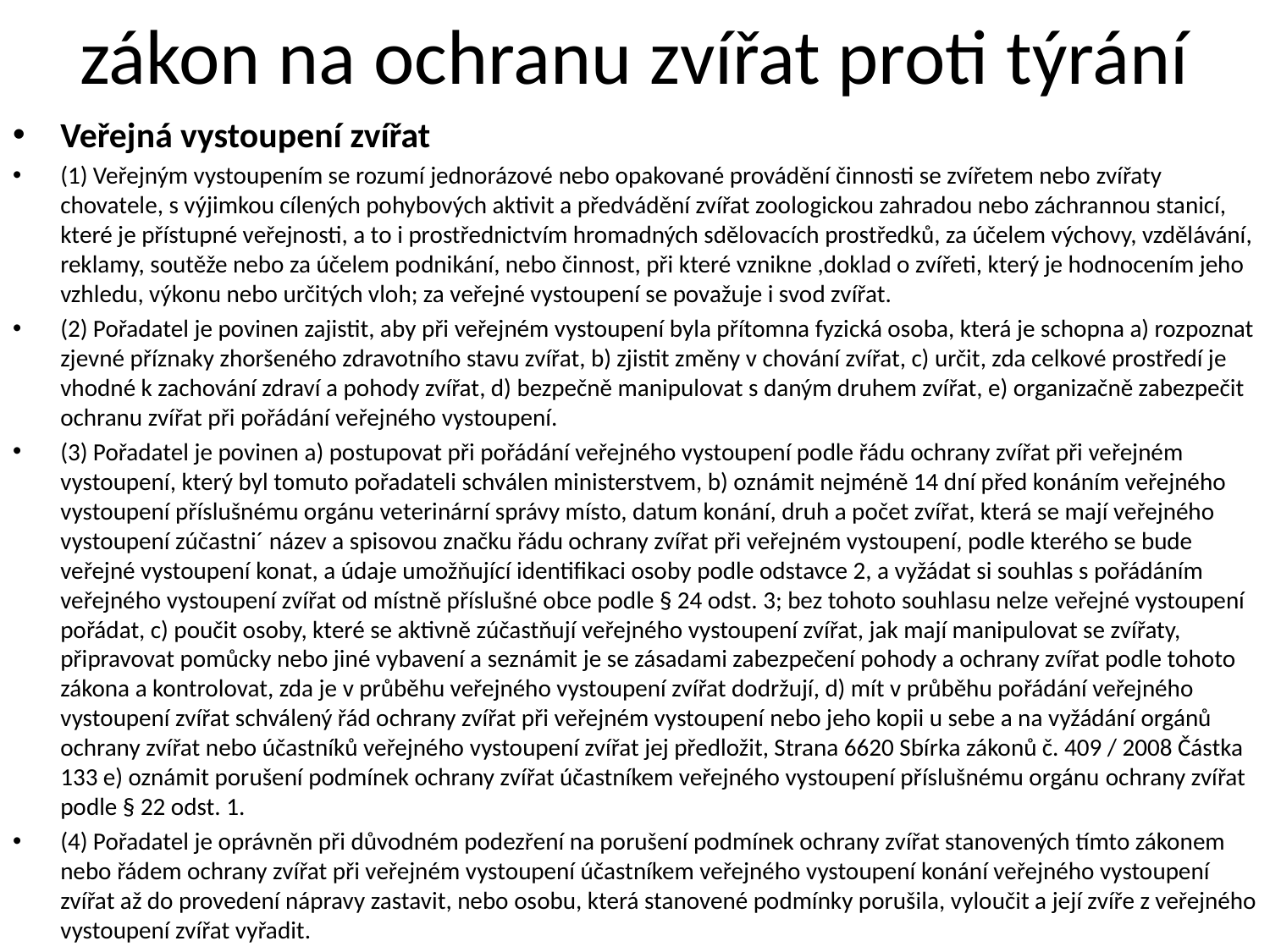

# zákon na ochranu zvířat proti týrání
Veřejná vystoupení zvířat
(1) Veřejným vystoupením se rozumí jednorázové nebo opakované provádění činnosti se zvířetem nebo zvířaty chovatele, s výjimkou cílených pohybových aktivit a předvádění zvířat zoologickou zahradou nebo záchrannou stanicí, které je přístupné veřejnosti, a to i prostřednictvím hromadných sdělovacích prostředků, za účelem výchovy, vzdělávání, reklamy, soutěže nebo za účelem podnikání, nebo činnost, při které vznikne ,doklad o zvířeti, který je hodnocením jeho vzhledu, výkonu nebo určitých vloh; za veřejné vystoupení se považuje i svod zvířat.
(2) Pořadatel je povinen zajistit, aby při veřejném vystoupení byla přítomna fyzická osoba, která je schopna a) rozpoznat zjevné příznaky zhoršeného zdravotního stavu zvířat, b) zjistit změny v chování zvířat, c) určit, zda celkové prostředí je vhodné k zachování zdraví a pohody zvířat, d) bezpečně manipulovat s daným druhem zvířat, e) organizačně zabezpečit ochranu zvířat při pořádání veřejného vystoupení.
(3) Pořadatel je povinen a) postupovat při pořádání veřejného vystoupení podle řádu ochrany zvířat při veřejném vystoupení, který byl tomuto pořadateli schválen ministerstvem, b) oznámit nejméně 14 dní před konáním veřejného vystoupení příslušnému orgánu veterinární správy místo, datum konání, druh a počet zvířat, která se mají veřejného vystoupení zúčastni´ název a spisovou značku řádu ochrany zvířat při veřejném vystoupení, podle kterého se bude veřejné vystoupení konat, a údaje umožňující identifikaci osoby podle odstavce 2, a vyžádat si souhlas s pořádáním veřejného vystoupení zvířat od místně příslušné obce podle § 24 odst. 3; bez tohoto souhlasu nelze veřejné vystoupení pořádat, c) poučit osoby, které se aktivně zúčastňují veřejného vystoupení zvířat, jak mají manipulovat se zvířaty, připravovat pomůcky nebo jiné vybavení a seznámit je se zásadami zabezpečení pohody a ochrany zvířat podle tohoto zákona a kontrolovat, zda je v průběhu veřejného vystoupení zvířat dodržují, d) mít v průběhu pořádání veřejného vystoupení zvířat schválený řád ochrany zvířat při veřejném vystoupení nebo jeho kopii u sebe a na vyžádání orgánů ochrany zvířat nebo účastníků veřejného vystoupení zvířat jej předložit, Strana 6620 Sbírka zákonů č. 409 / 2008 Částka 133 e) oznámit porušení podmínek ochrany zvířat účastníkem veřejného vystoupení příslušnému orgánu ochrany zvířat podle § 22 odst. 1.
(4) Pořadatel je oprávněn při důvodném podezření na porušení podmínek ochrany zvířat stanovených tímto zákonem nebo řádem ochrany zvířat při veřejném vystoupení účastníkem veřejného vystoupení konání veřejného vystoupení zvířat až do provedení nápravy zastavit, nebo osobu, která stanovené podmínky porušila, vyloučit a její zvíře z veřejného vystoupení zvířat vyřadit.